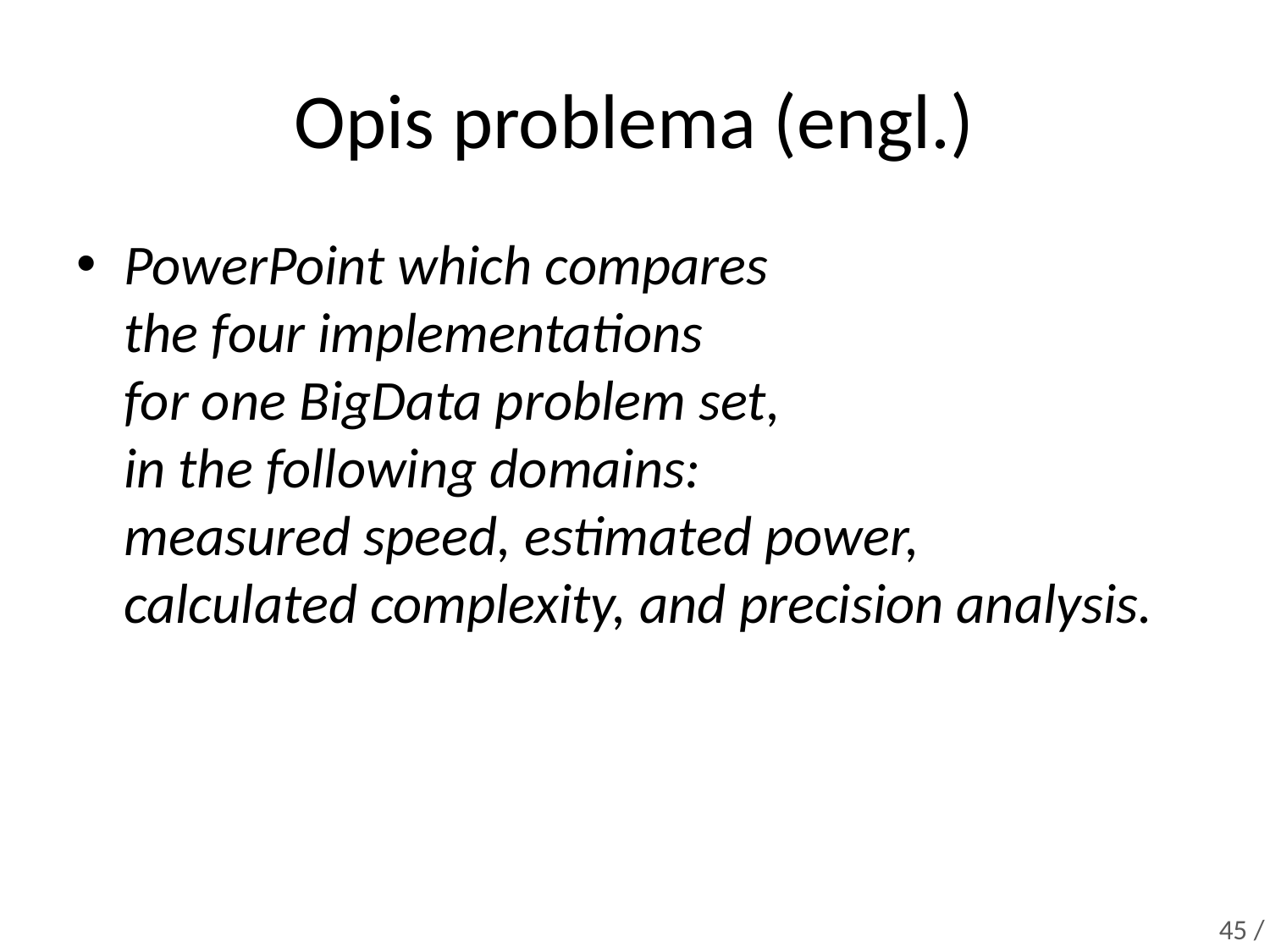

# Opis problema (engl.)
PowerPoint which compares
the four implementations
for one BigData problem set,
in the following domains:
measured speed, estimated power,
calculated complexity, and precision analysis.